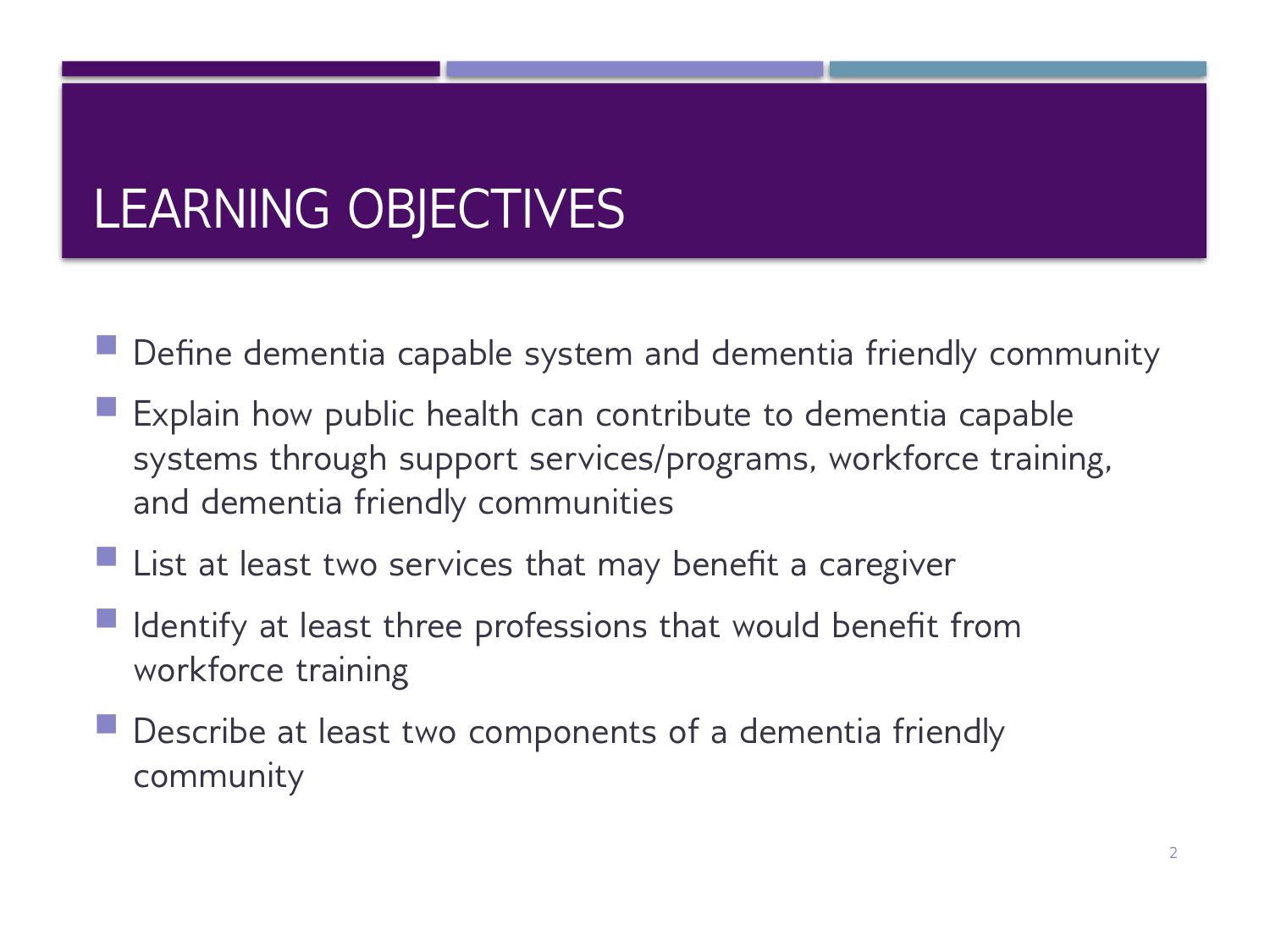

# Learning Objectives
Define dementia capable system and dementia friendly community
Explain how public health can contribute to dementia capable systems through support services/programs, workforce training, and dementia friendly communities
List at least two services that may benefit a caregiver
Identify at least three professions that would benefit from workforce training
Describe at least two components of a dementia friendly community
2